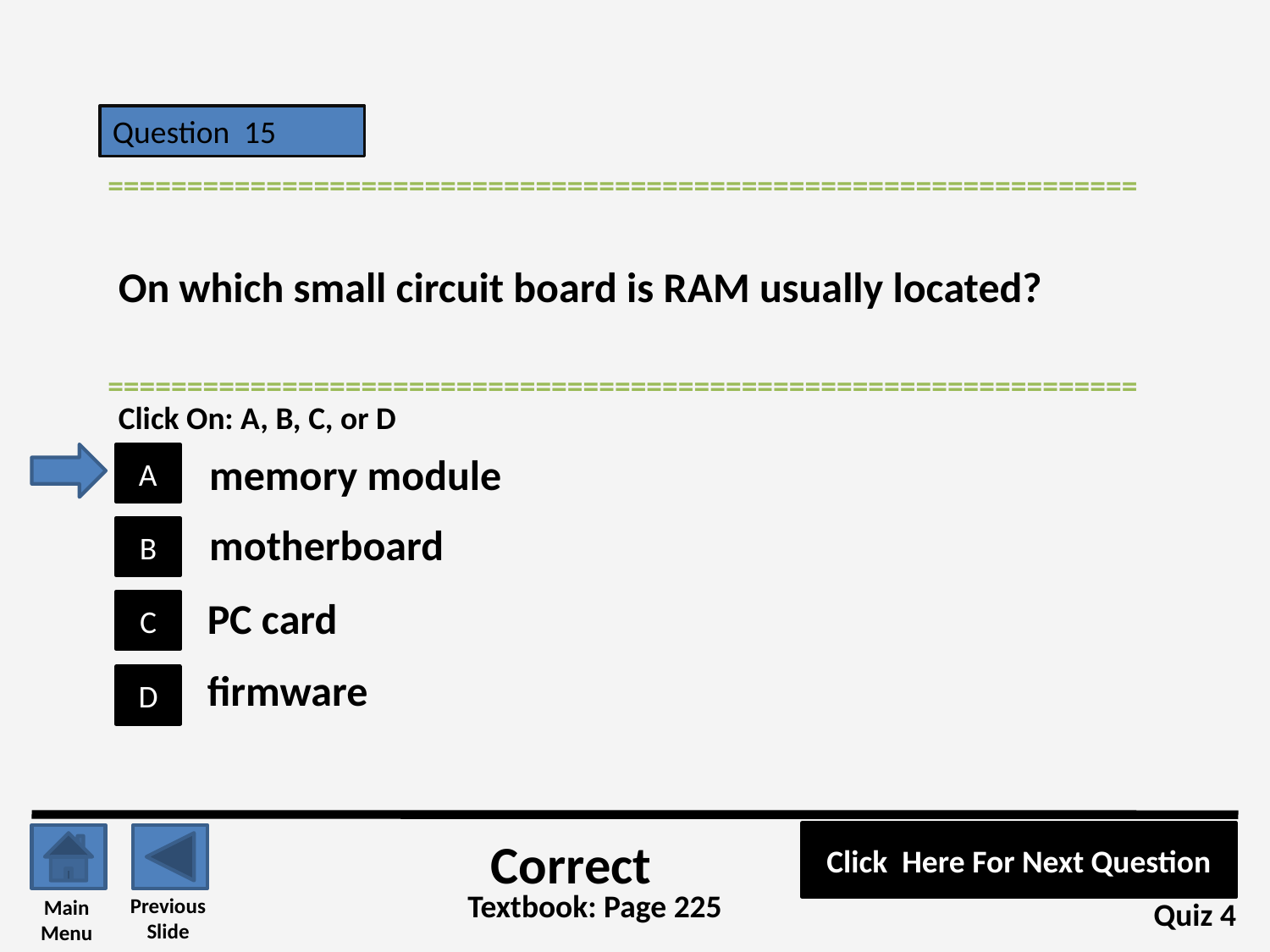

Question  15
=================================================================
On which small circuit board is RAM usually located?
=================================================================
Click On: A, B, C, or D
memory module

A
motherboard
B
PC card
C

firmware
D
Click  Here For Next Question

Correct
Textbook: Page 225
Previous
Slide
Main
Menu
Quiz 4